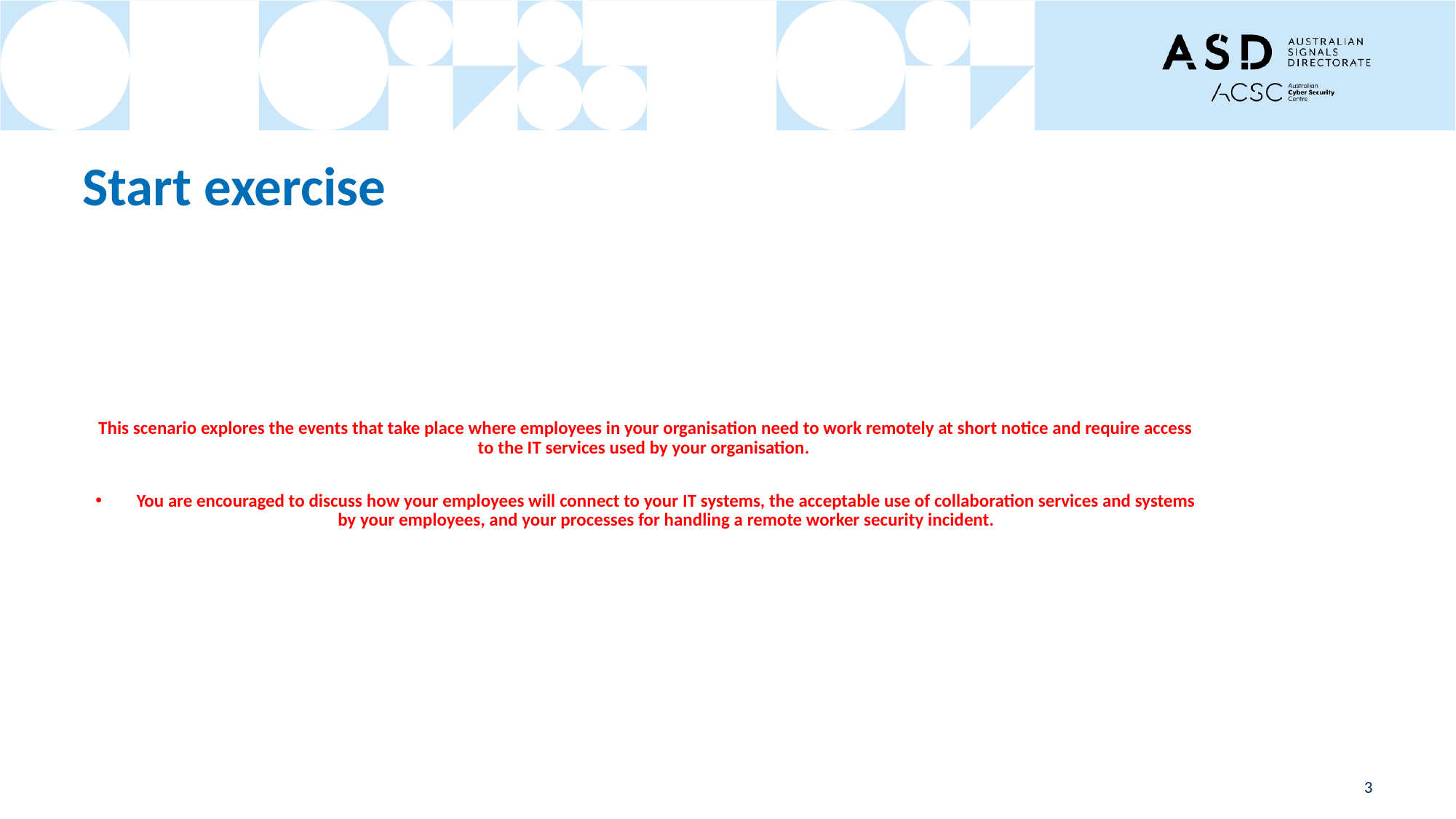

# Start exercise
This scenario explores the events that take place where employees in your organisation need to work remotely at short notice and require access to the IT services used by your organisation.
You are encouraged to discuss how your employees will connect to your IT systems, the acceptable use of collaboration services and systems by your employees, and your processes for handling a remote worker security incident.
3